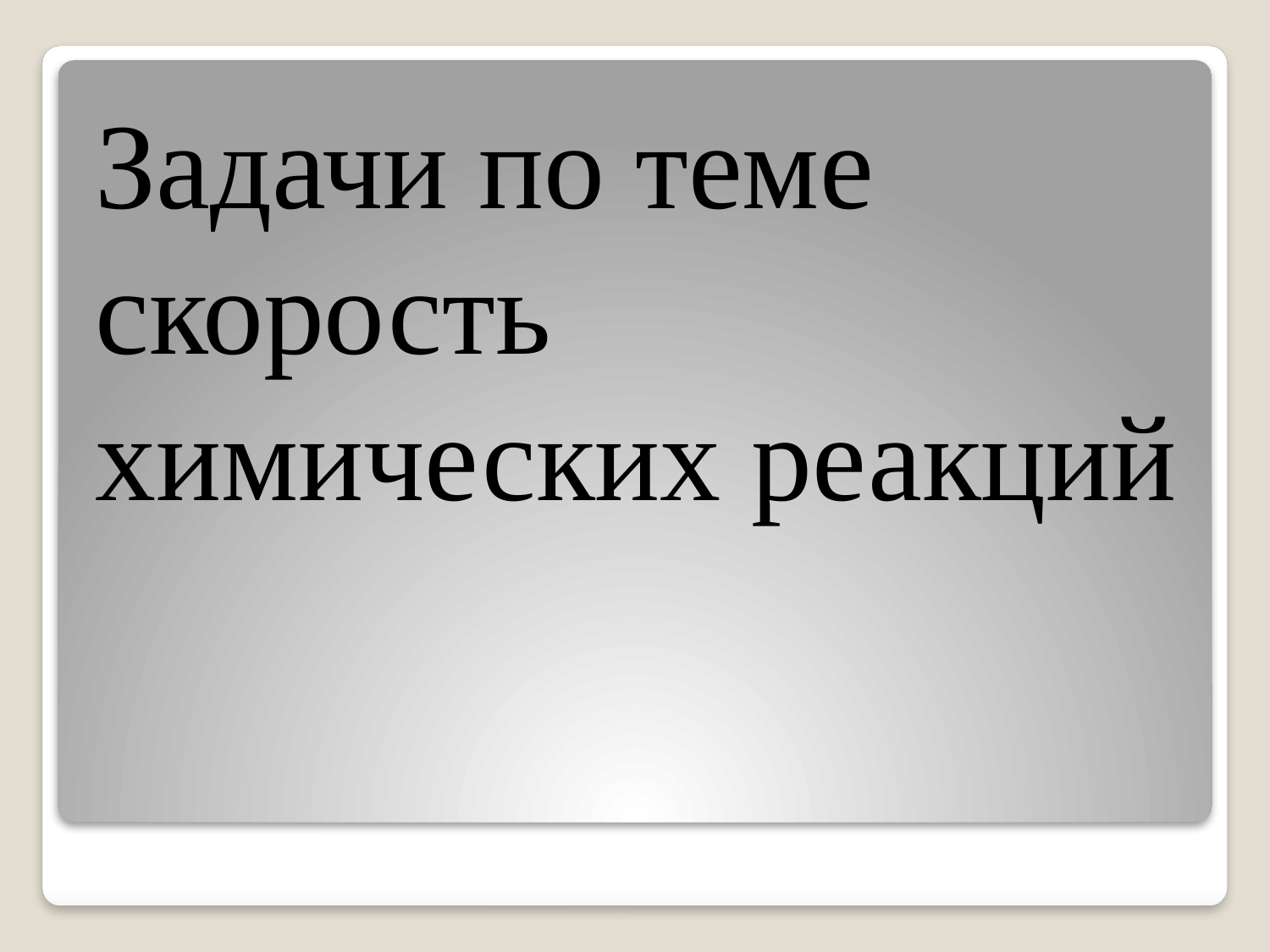

Задачи по теме скорость химических реакций
#